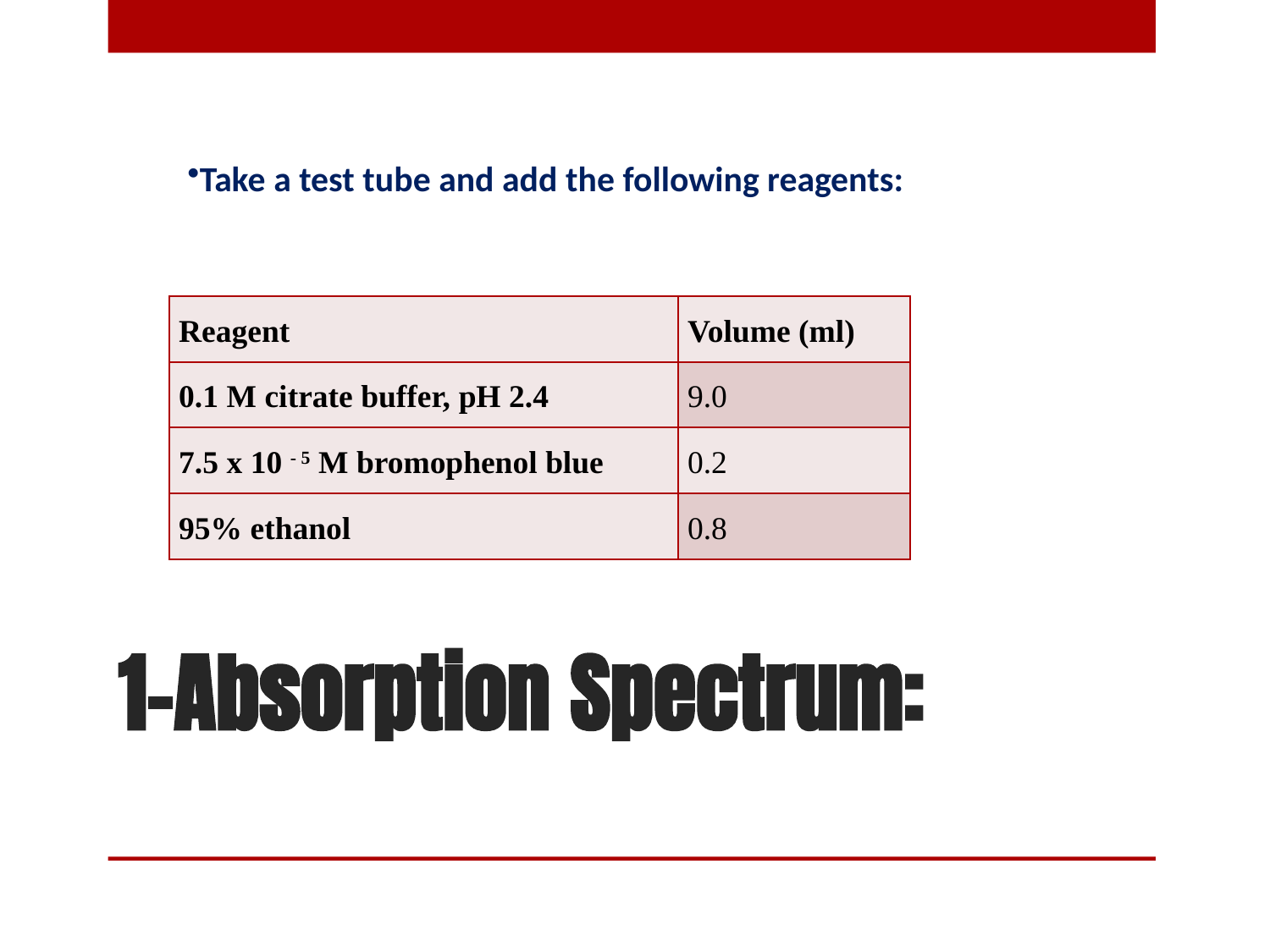

Take a test tube and add the following reagents:

| Reagent | Volume (ml) |
| --- | --- |
| 0.1 M citrate buffer, pH 2.4 | 9.0 |
| 7.5 x 10 - 5 M bromophenol blue | 0.2 |
| 95% ethanol | 0.8 |
# 1-Absorption Spectrum: